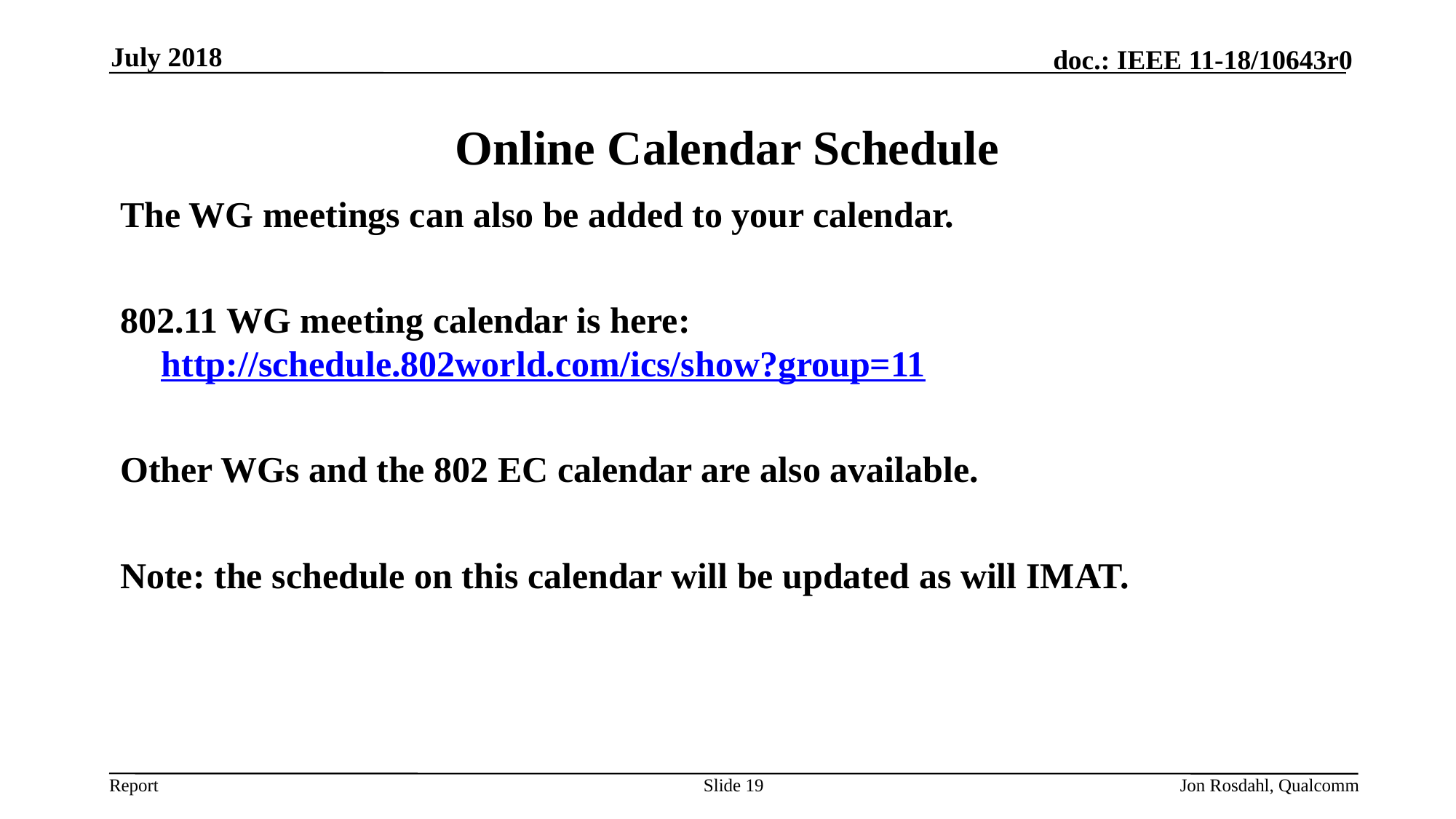

July 2018
# Online Calendar Schedule
The WG meetings can also be added to your calendar.

802.11 WG meeting calendar is here: http://schedule.802world.com/ics/show?group=11

Other WGs and the 802 EC calendar are also available.

Note: the schedule on this calendar will be updated as will IMAT.

Slide 19
Jon Rosdahl, Qualcomm